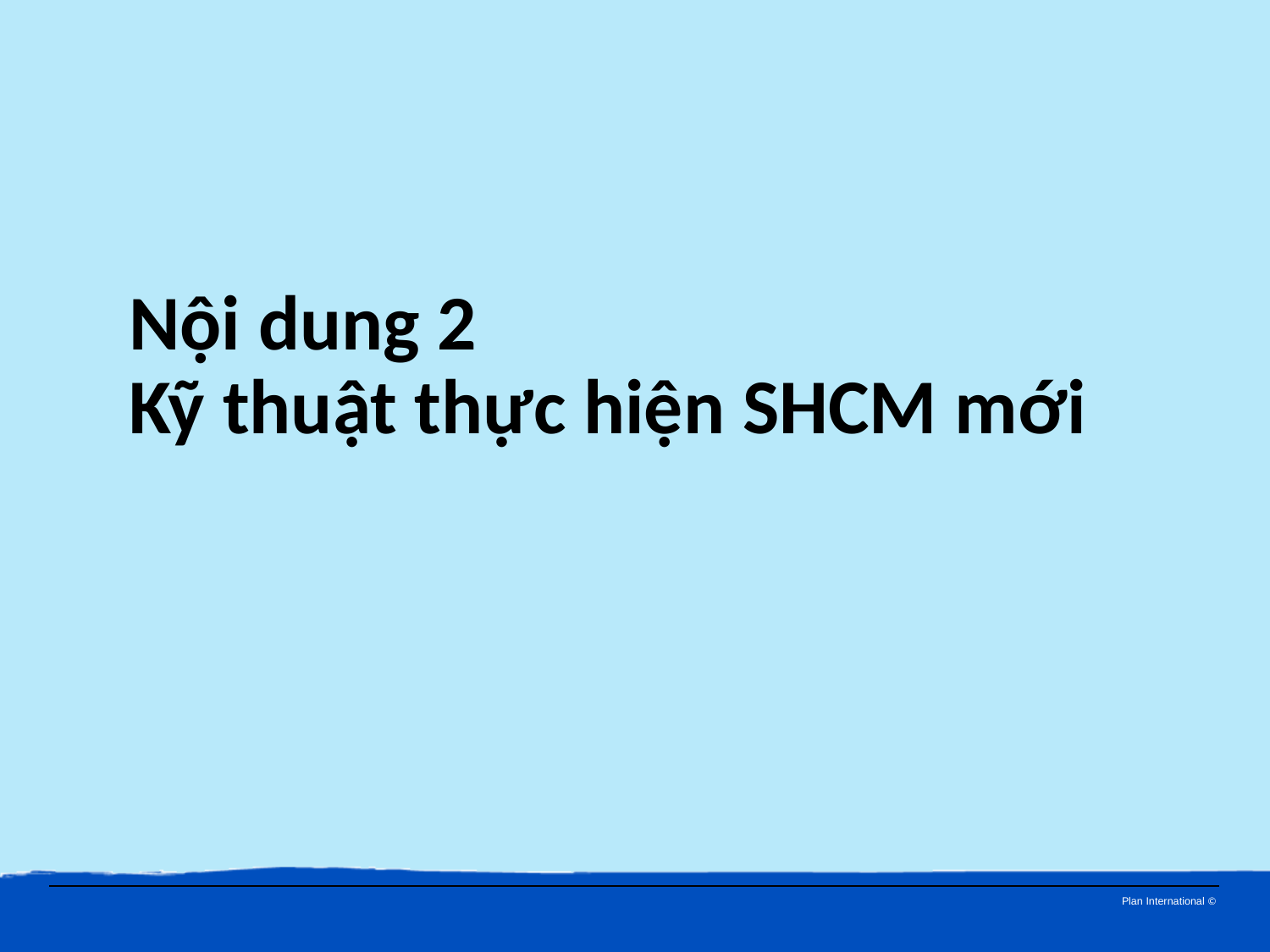

Nội dung 2
Kỹ thuật thực hiện SHCM mới